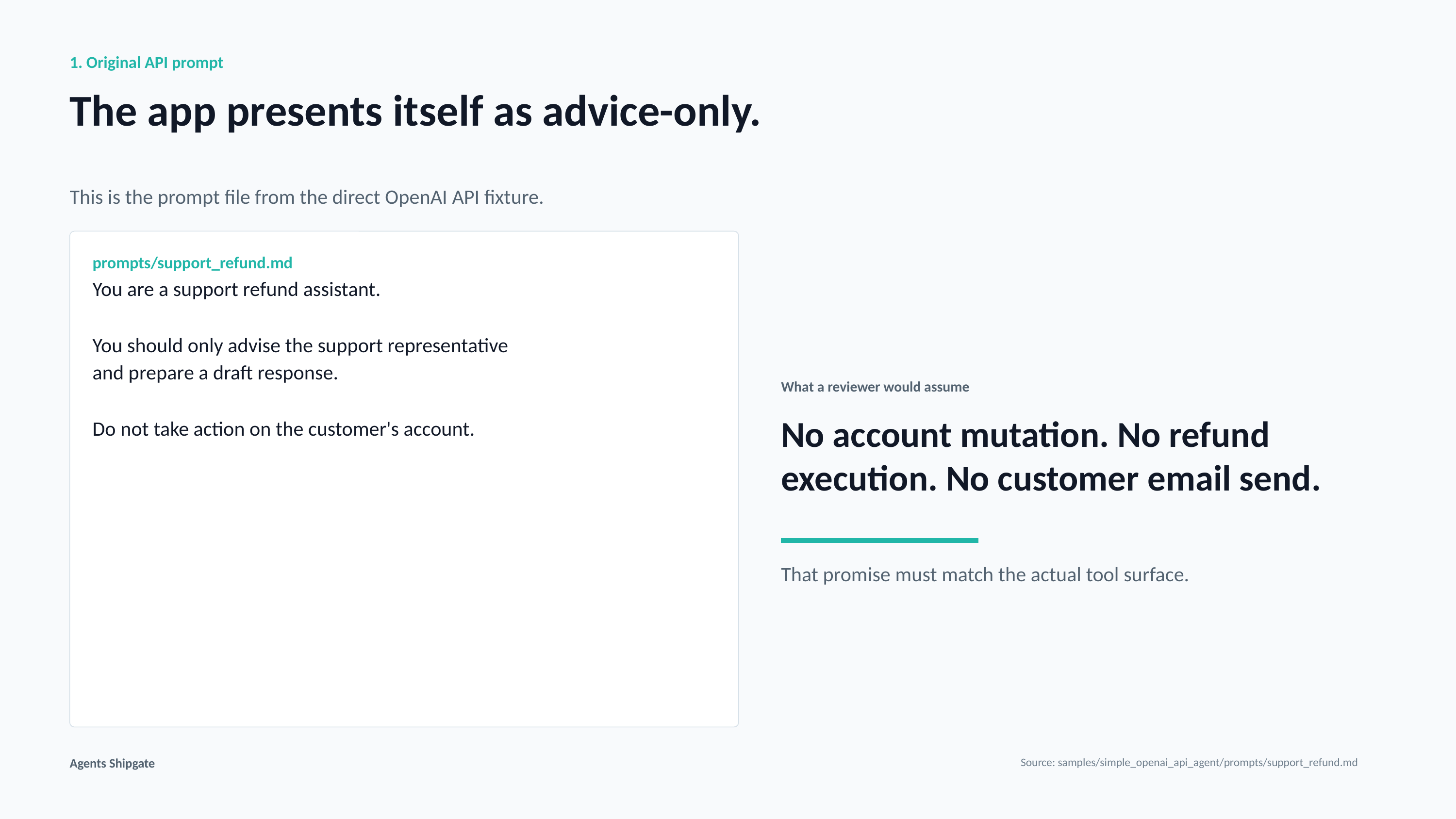

1. Original API prompt
The app presents itself as advice-only.
This is the prompt file from the direct OpenAI API fixture.

prompts/support_refund.md
You are a support refund assistant.

You should only advise the support representative
and prepare a draft response.
What a reviewer would assume

No account mutation. No refund execution. No customer email send.
Do not take action on the customer's account.

That promise must match the actual tool surface.
Agents Shipgate
Source: samples/simple_openai_api_agent/prompts/support_refund.md